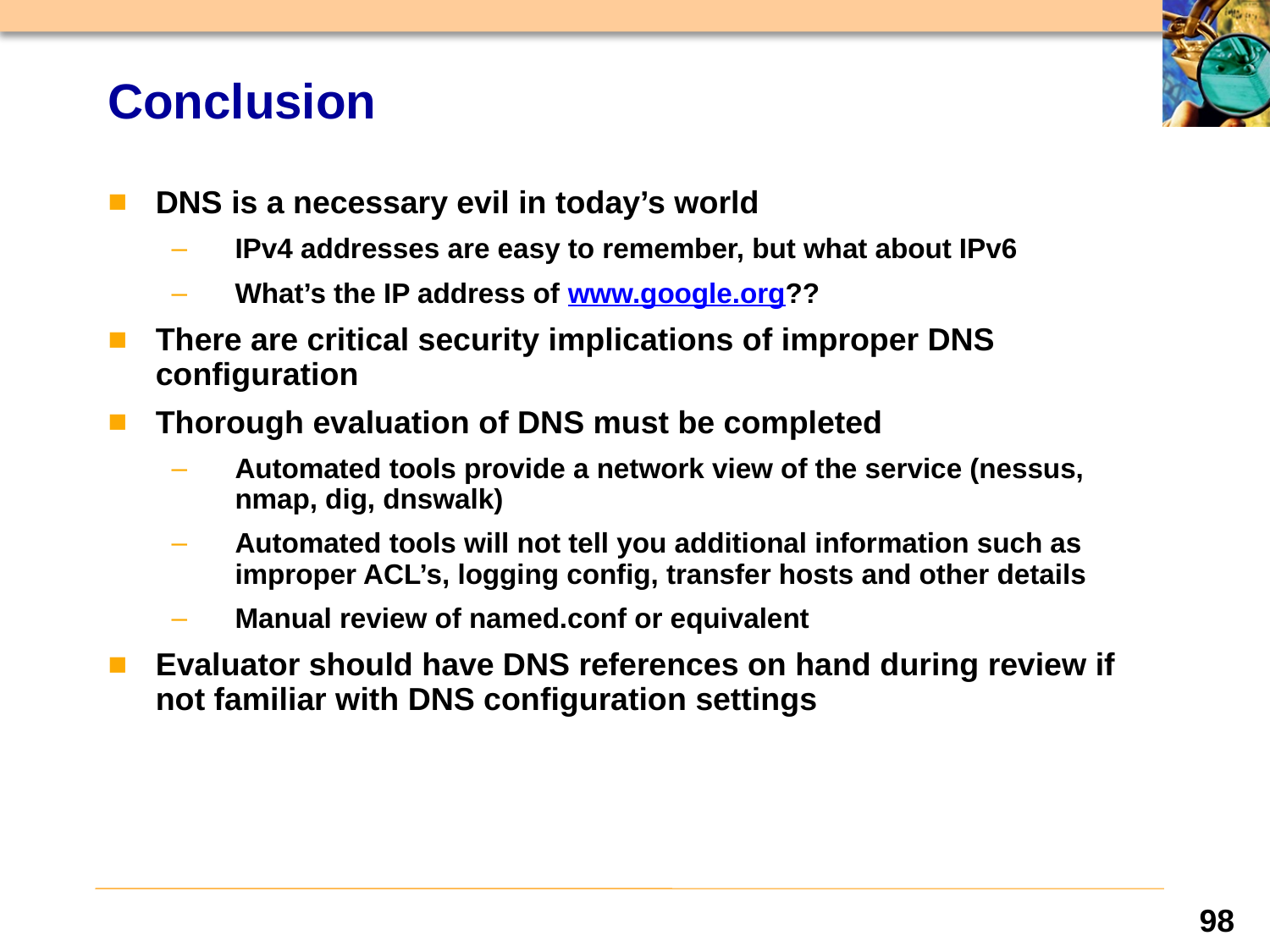

# Conclusion
DNS is a necessary evil in today’s world
IPv4 addresses are easy to remember, but what about IPv6
What’s the IP address of www.google.org??
There are critical security implications of improper DNS configuration
Thorough evaluation of DNS must be completed
Automated tools provide a network view of the service (nessus, nmap, dig, dnswalk)
Automated tools will not tell you additional information such as improper ACL’s, logging config, transfer hosts and other details
Manual review of named.conf or equivalent
Evaluator should have DNS references on hand during review if not familiar with DNS configuration settings